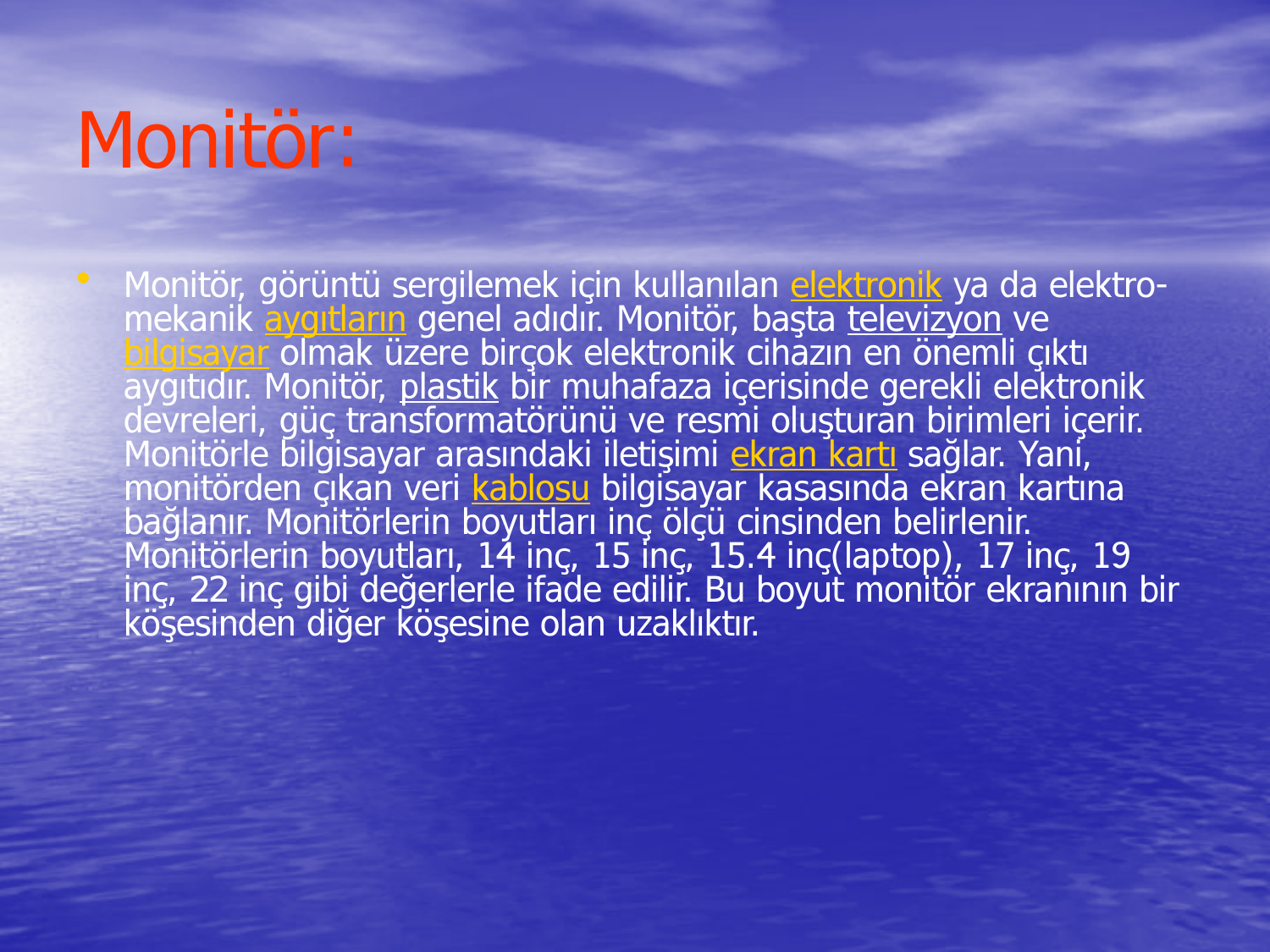

# Monitör:
Monitör, görüntü sergilemek için kullanılan elektronik ya da elektro-mekanik aygıtların genel adıdır. Monitör, başta televizyon vebilgisayar olmak üzere birçok elektronik cihazın en önemli çıktı aygıtıdır. Monitör, plastik bir muhafaza içerisinde gerekli elektronik devreleri, güç transformatörünü ve resmi oluşturan birimleri içerir. Monitörle bilgisayar arasındaki iletişimi ekran kartı sağlar. Yani, monitörden çıkan veri kablosu bilgisayar kasasında ekran kartına bağlanır. Monitörlerin boyutları inç ölçü cinsinden belirlenir. Monitörlerin boyutları, 14 inç, 15 inç, 15.4 inç(laptop), 17 inç, 19 inç, 22 inç gibi değerlerle ifade edilir. Bu boyut monitör ekranının bir köşesinden diğer köşesine olan uzaklıktır.